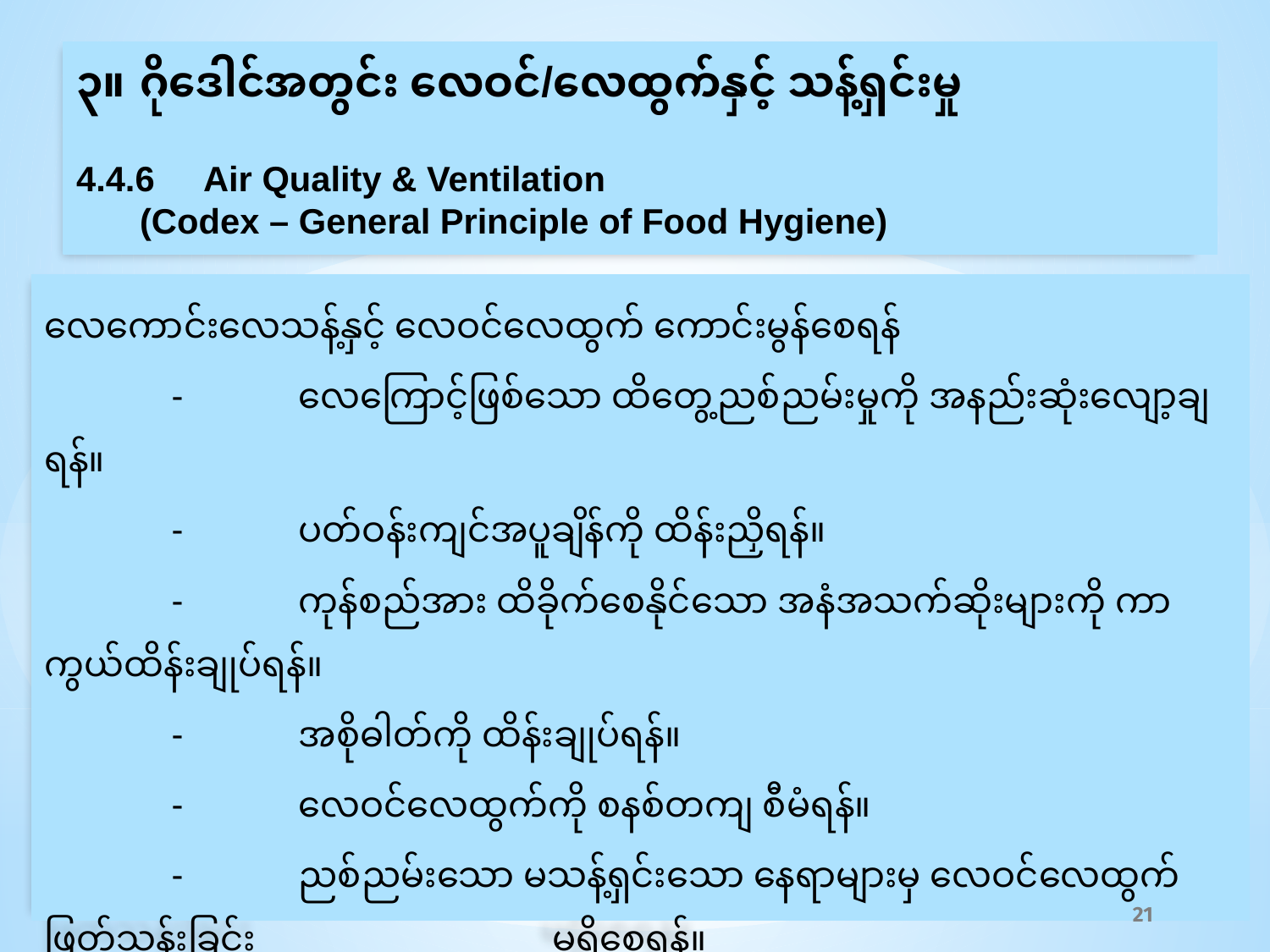

၃။	ဂိုဒေါင်အတွင်း လေဝင်/လေထွက်နှင့် သန့်ရှင်းမှု

4.4.6	Air Quality & Ventilation
	(Codex – General Principle of Food Hygiene)
လေကောင်းလေသန့်နှင့် လေဝင်လေထွက် ကောင်းမွန်စေရန်
	-	လေကြောင့်ဖြစ်သော ထိတွေ့ညစ်ညမ်းမှုကို အနည်းဆုံးလျော့ချရန်။
	-	ပတ်ဝန်းကျင်အပူချိန်ကို ထိန်းညှိရန်။
	-	ကုန်စည်အား ထိခိုက်စေနိုင်သော အနံအသက်ဆိုးများကို ကာကွယ်ထိန်းချုပ်ရန်။
	-	အစိုဓါတ်ကို ထိန်းချုပ်ရန်။
	-	လေဝင်လေထွက်ကို စနစ်တကျ စီမံရန်။
	-	ညစ်ညမ်းသော မသန့်ရှင်းသော နေရာများမှ လေဝင်လေထွက် ဖြတ်သန်းခြင်း 		 	မရှိစေရန်။
	-	သန့်ရှင်းသောလေဖြစ်စေရန် ထိန်းချုပ်မှုလုပ်ဆောင်ရန်။
21